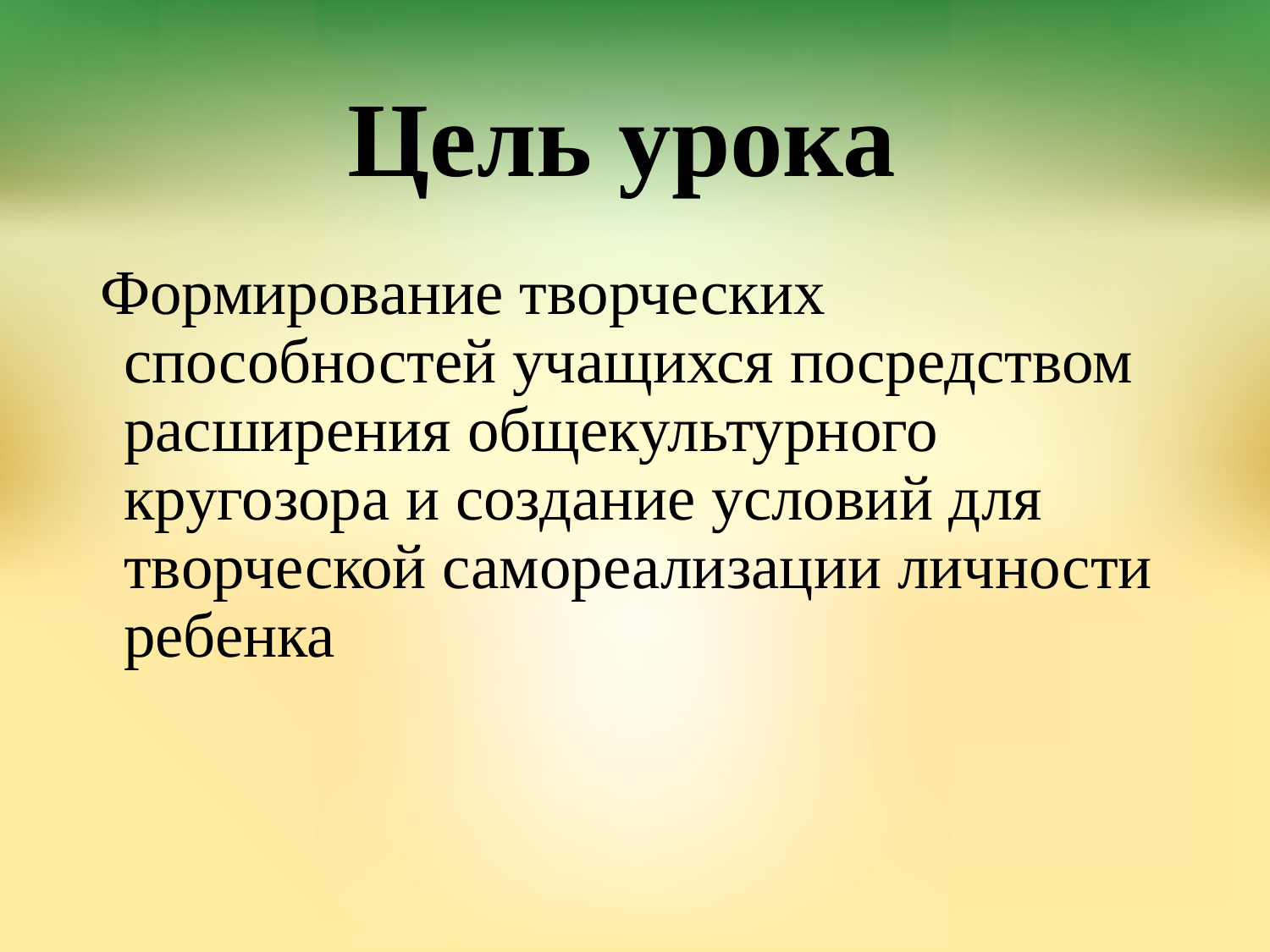

# Цель урока
Формирование творческих способностей учащихся посредством расширения общекультурного кругозора и создание условий для творческой самореализации личности ребенка